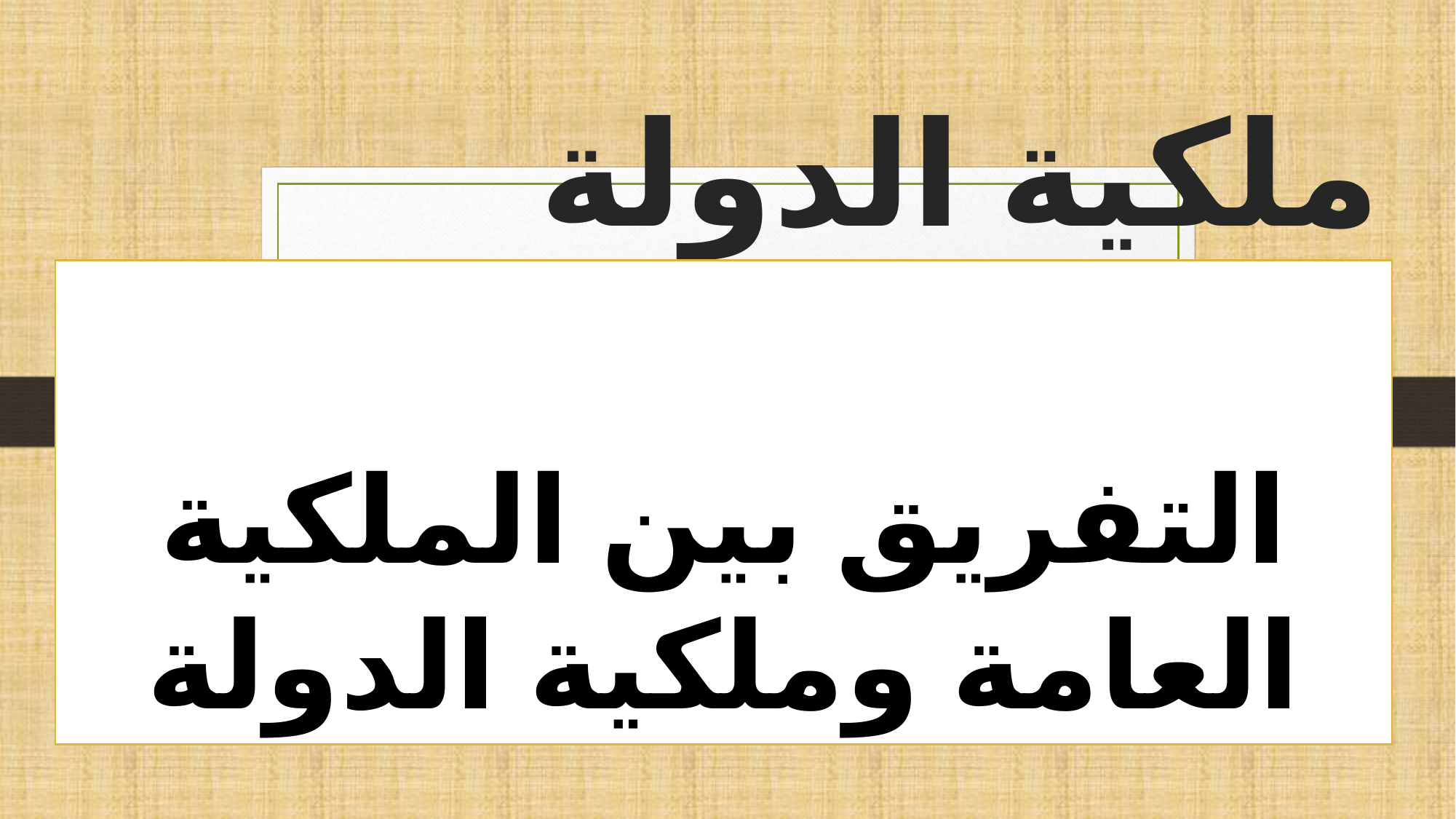

# ملكية الدولة

التفريق بين الملكية العامة وملكية الدولة